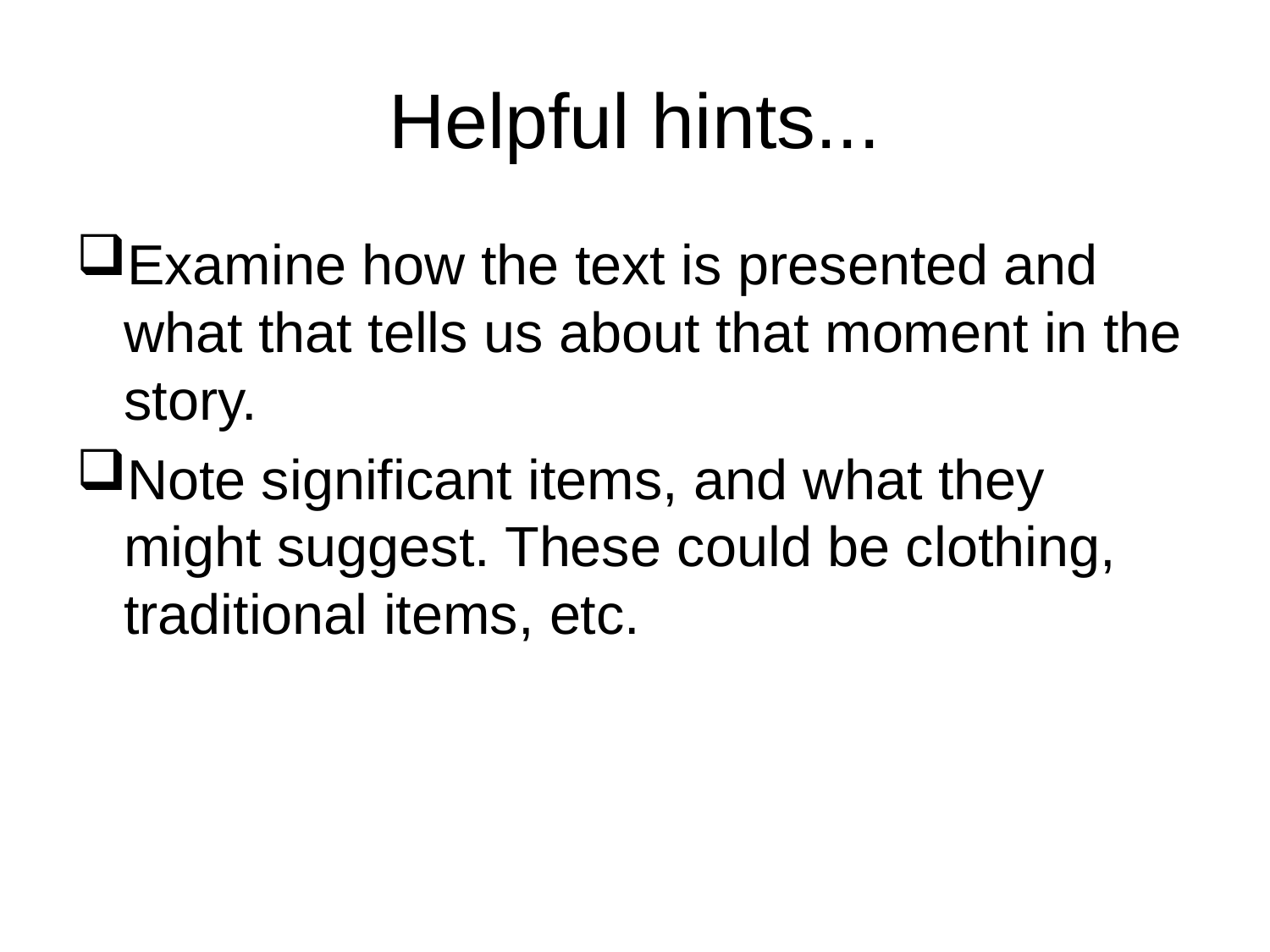

# Helpful hints...
Examine how the text is presented and what that tells us about that moment in the story.
Note significant items, and what they might suggest. These could be clothing, traditional items, etc.